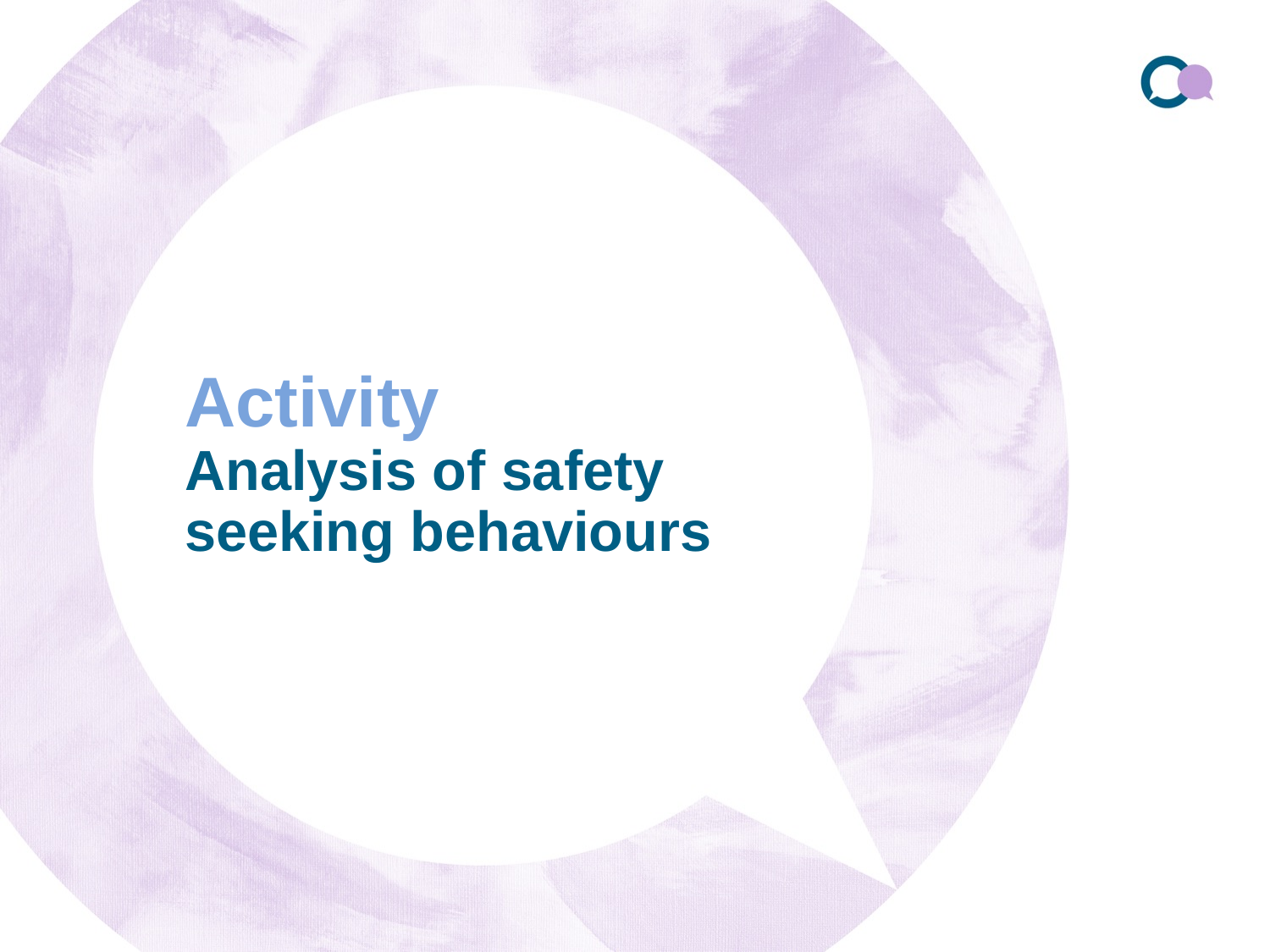

# Activity Analysis of safety seeking behaviours